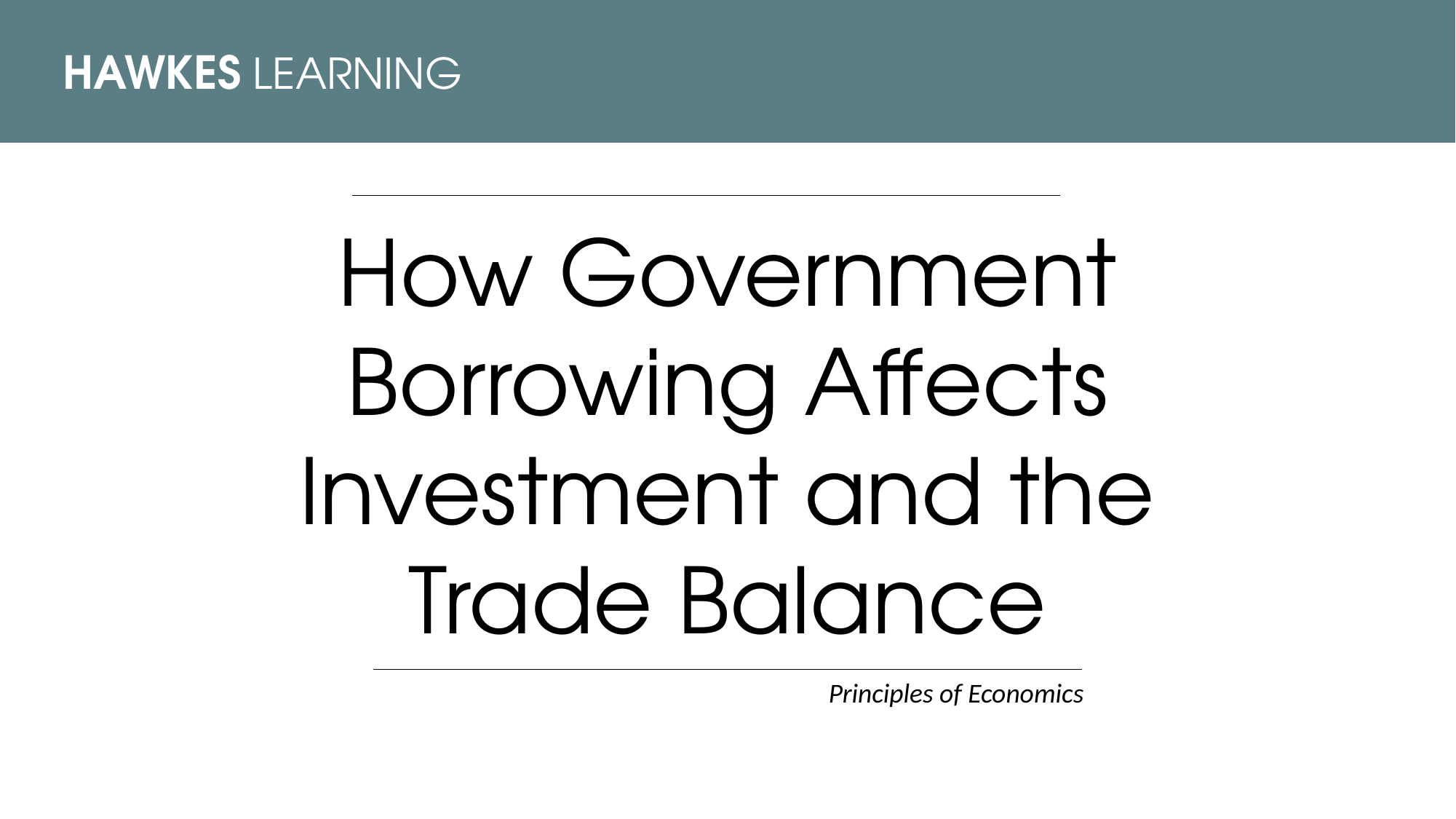

HAWKES LEARNING
How Government Borrowing Affects Investment and the Trade Balance
Principles of Economics